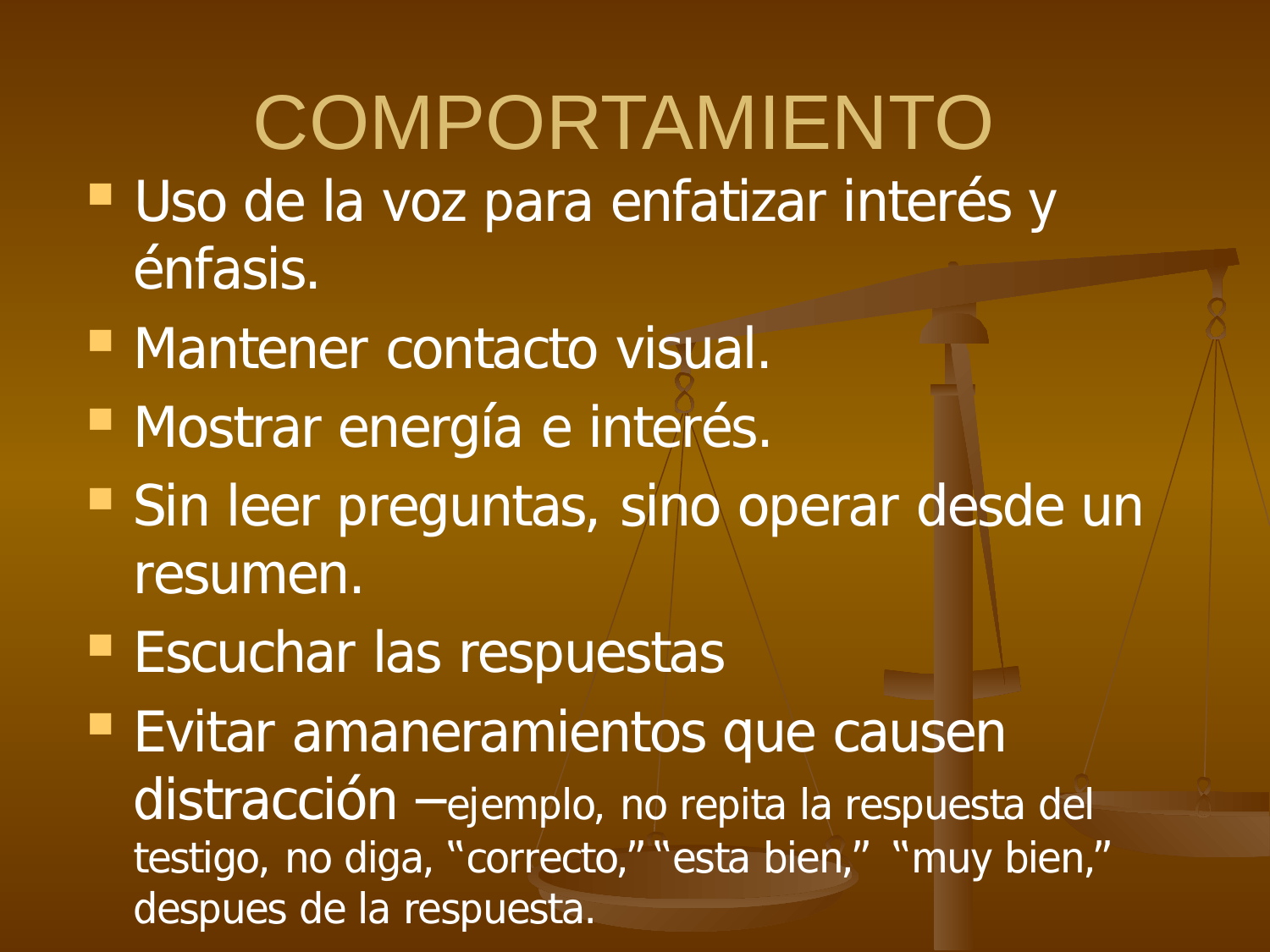

# COMPORTAMIENTO
Uso de la voz para enfatizar interés y énfasis.
Mantener contacto visual.
Mostrar energía e interés.
Sin leer preguntas, sino operar desde un resumen.
Escuchar las respuestas
Evitar amaneramientos que causen distracción –ejemplo, no repita la respuesta del testigo, no diga, “correcto,” “esta bien,”  “muy bien,” despues de la respuesta.